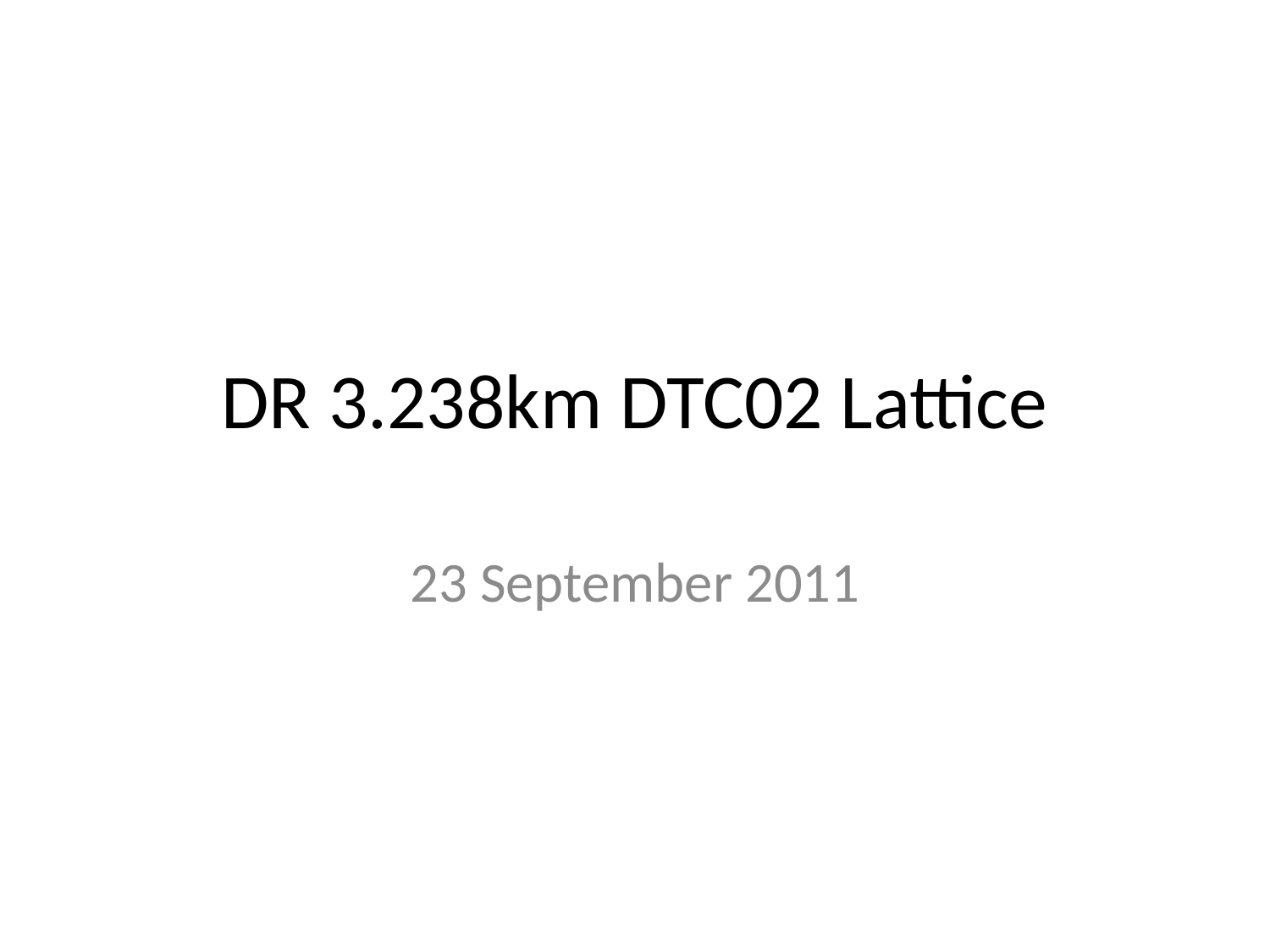

# DR 3.238km DTC02 Lattice
23 September 2011